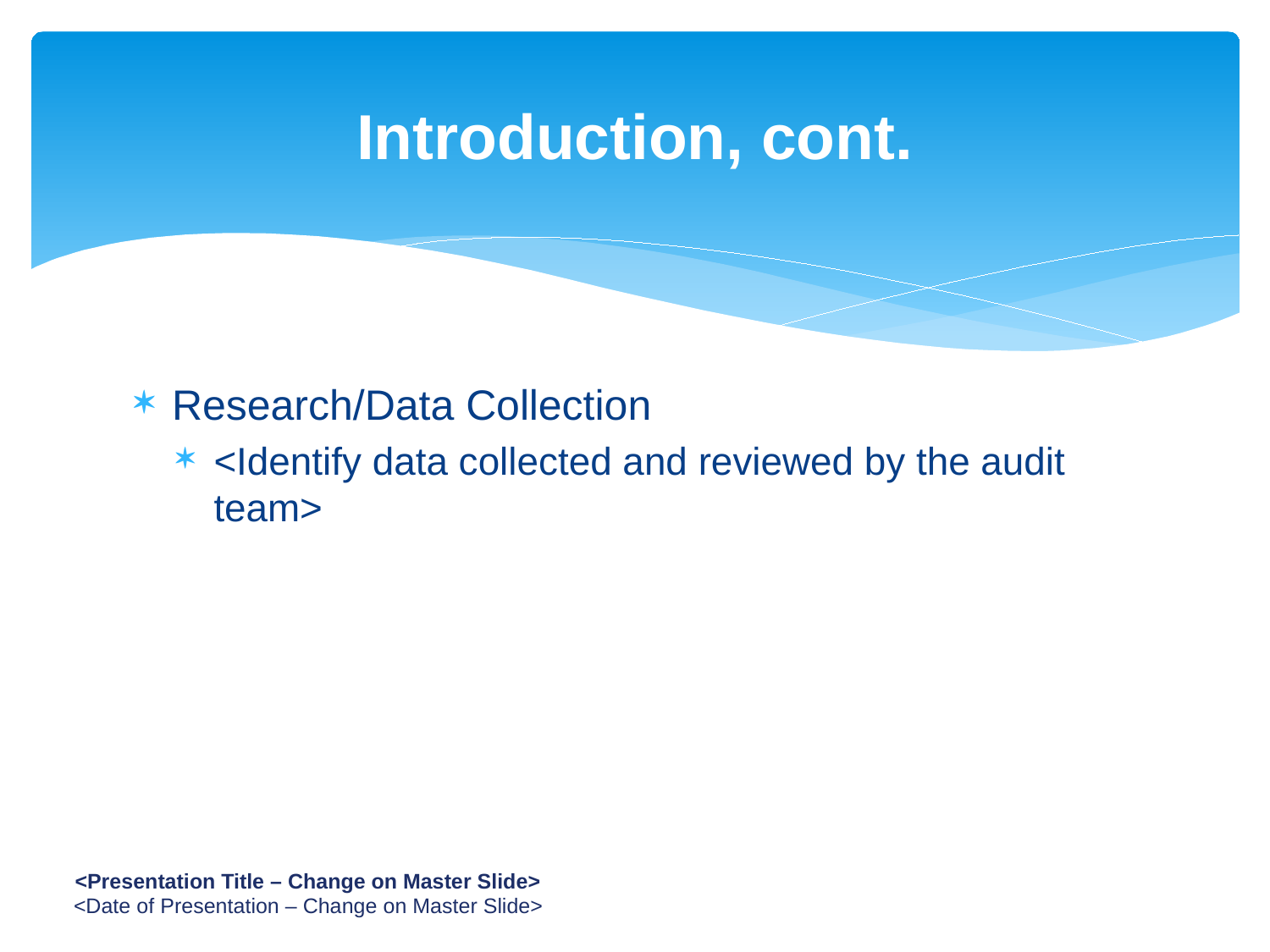

# Introduction, cont.
Research/Data Collection
<Identify data collected and reviewed by the audit team>

3